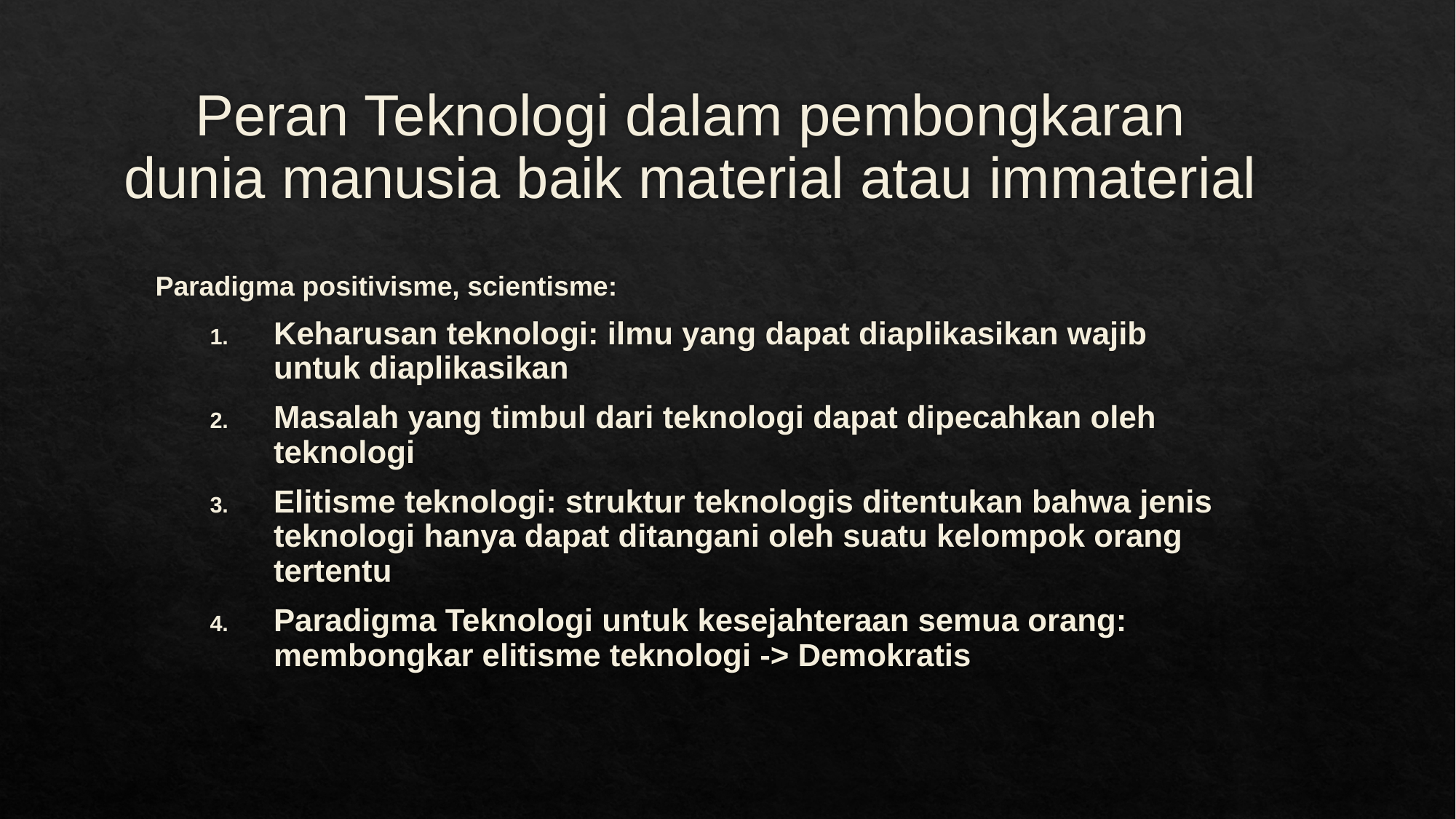

# Peran Teknologi dalam pembongkaran dunia manusia baik material atau immaterial
Paradigma positivisme, scientisme:
Keharusan teknologi: ilmu yang dapat diaplikasikan wajib untuk diaplikasikan
Masalah yang timbul dari teknologi dapat dipecahkan oleh teknologi
Elitisme teknologi: struktur teknologis ditentukan bahwa jenis teknologi hanya dapat ditangani oleh suatu kelompok orang tertentu
Paradigma Teknologi untuk kesejahteraan semua orang: membongkar elitisme teknologi -> Demokratis